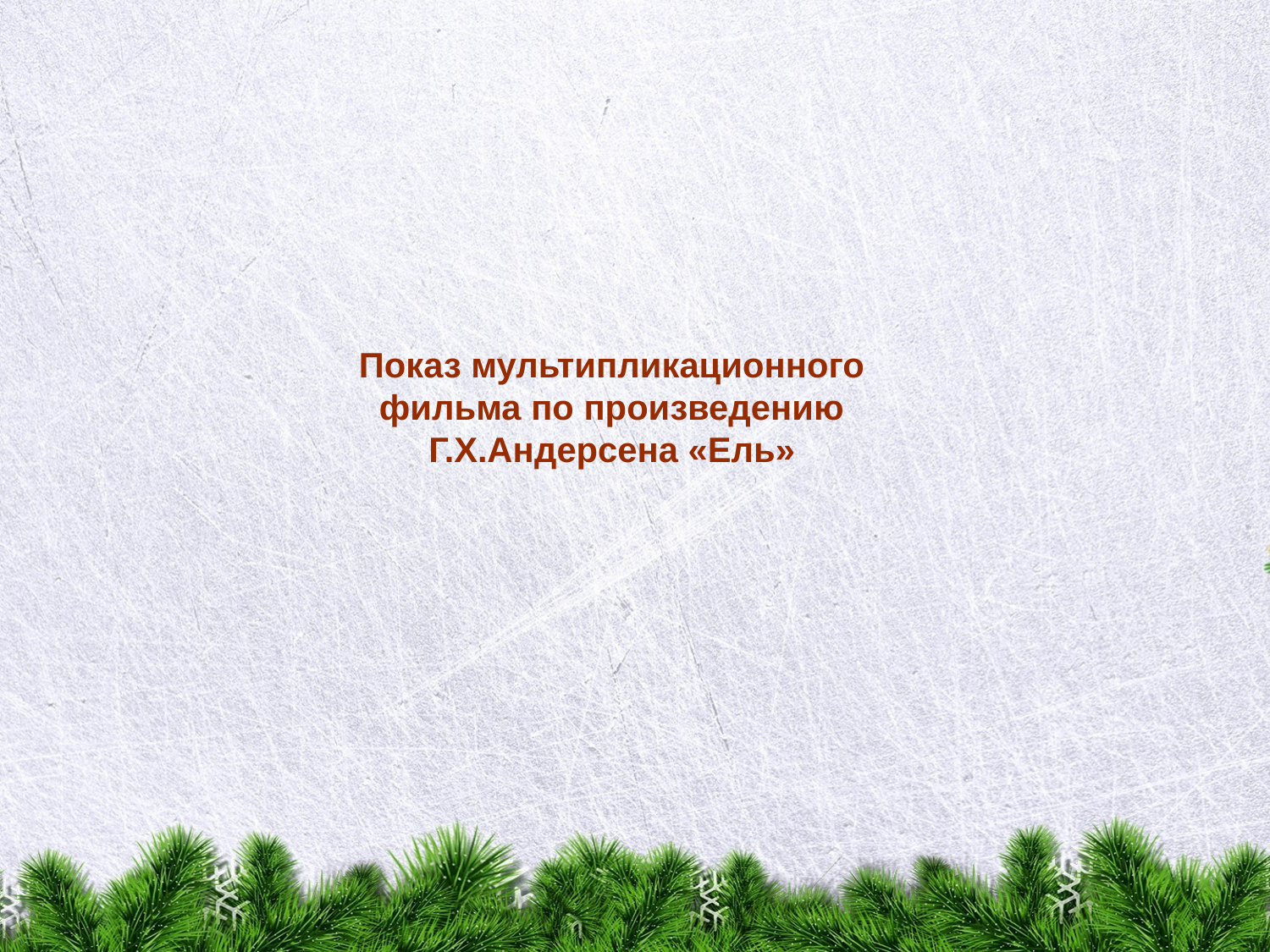

Показ мультипликационного фильма по произведению Г.Х.Андерсена «Ель»